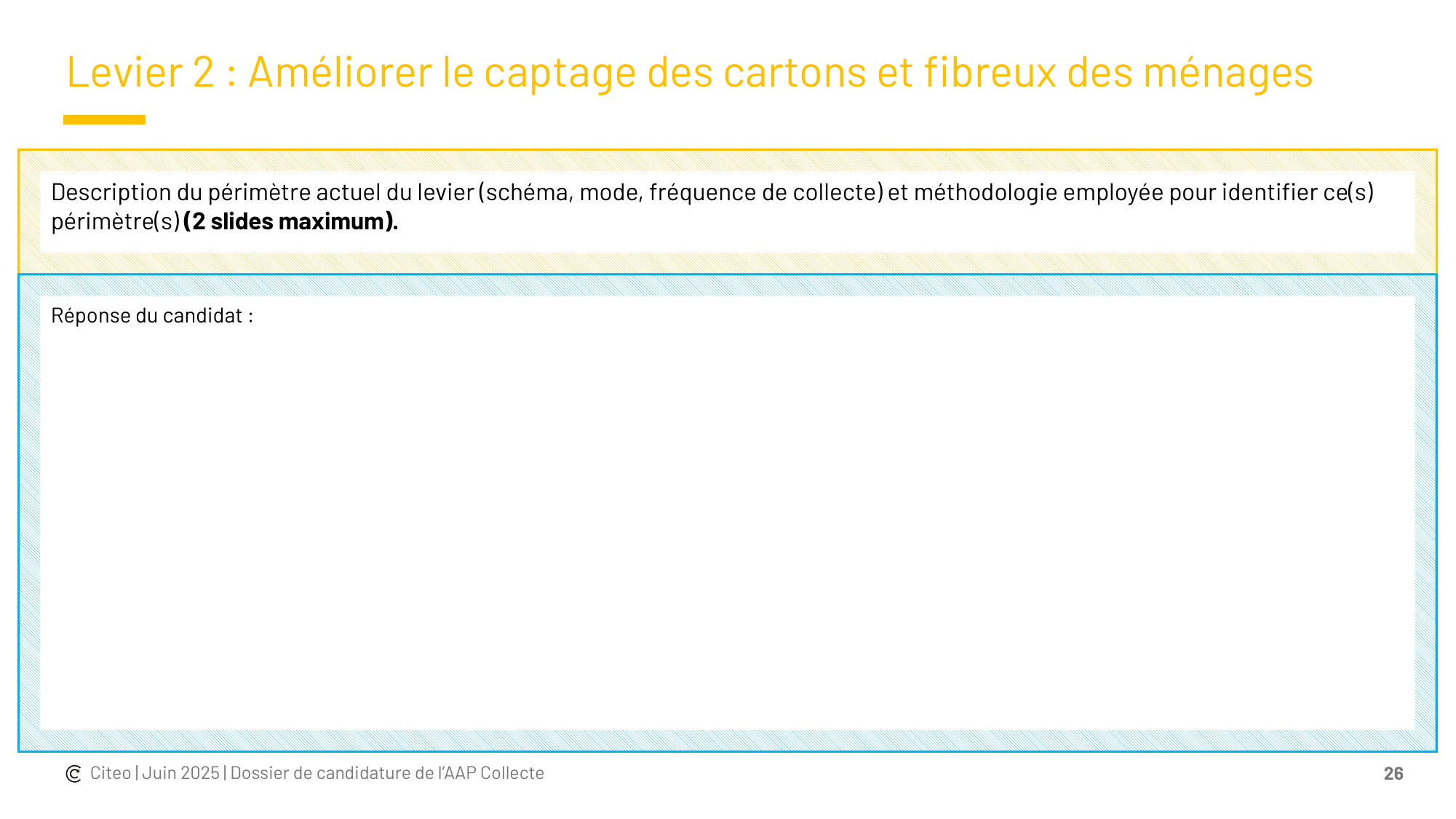

# Levier 2 : Améliorer le captage des cartons et fibreux des ménages

Description du périmètre actuel du levier (schéma, mode, fréquence de collecte) et méthodologie employée pour identifier ce(s) périmètre(s) (2 slides maximum).

Réponse du candidat :
Citeo | Juin 2025 | Dossier de candidature de l’AAP Collecte
26